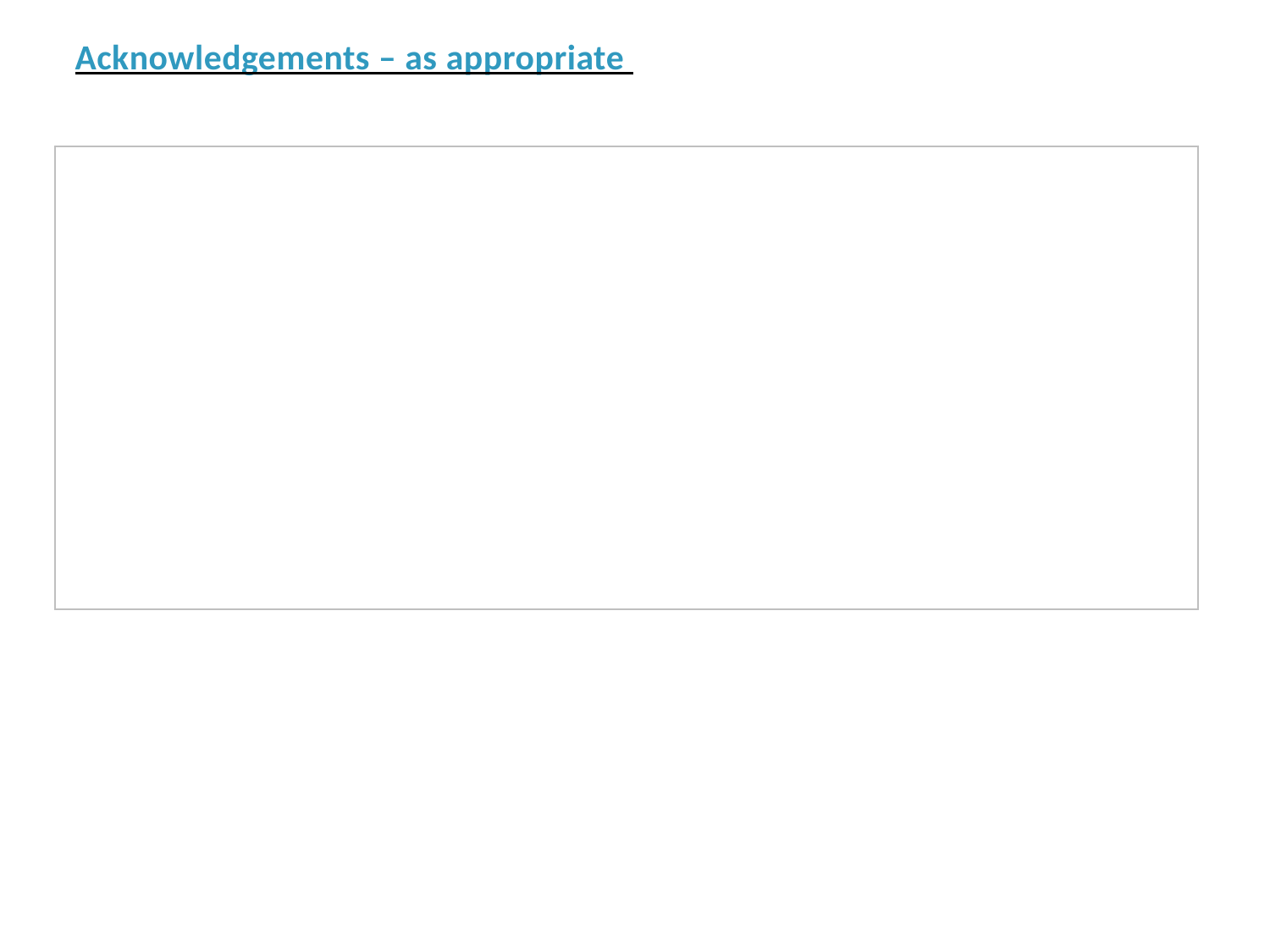

Acknowledgements – as appropriate
|  |
| --- |